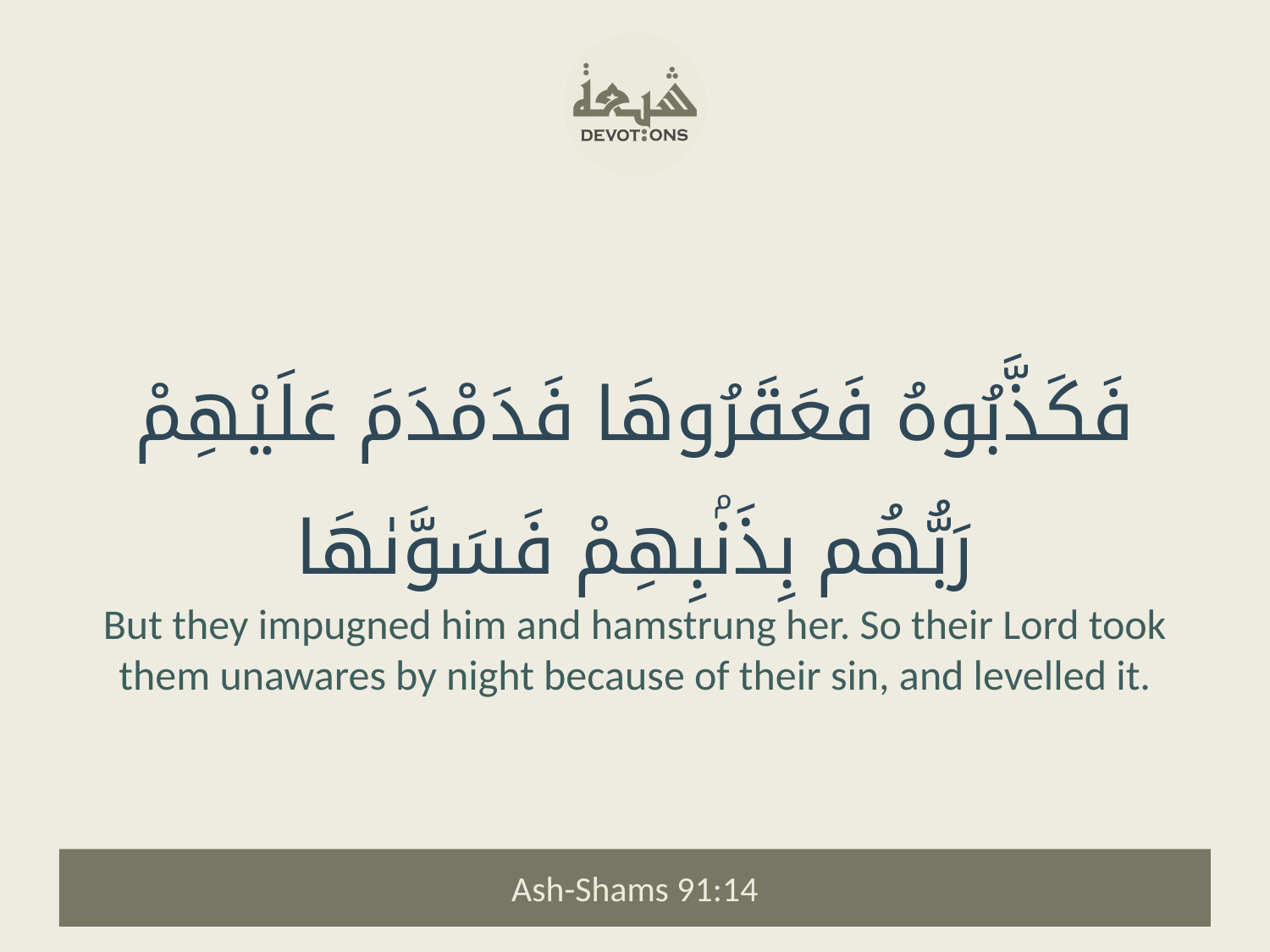

فَكَذَّبُوهُ فَعَقَرُوهَا فَدَمْدَمَ عَلَيْهِمْ رَبُّهُم بِذَنۢبِهِمْ فَسَوَّىٰهَا
But they impugned him and hamstrung her. So their Lord took them unawares by night because of their sin, and levelled it.
Ash-Shams 91:14